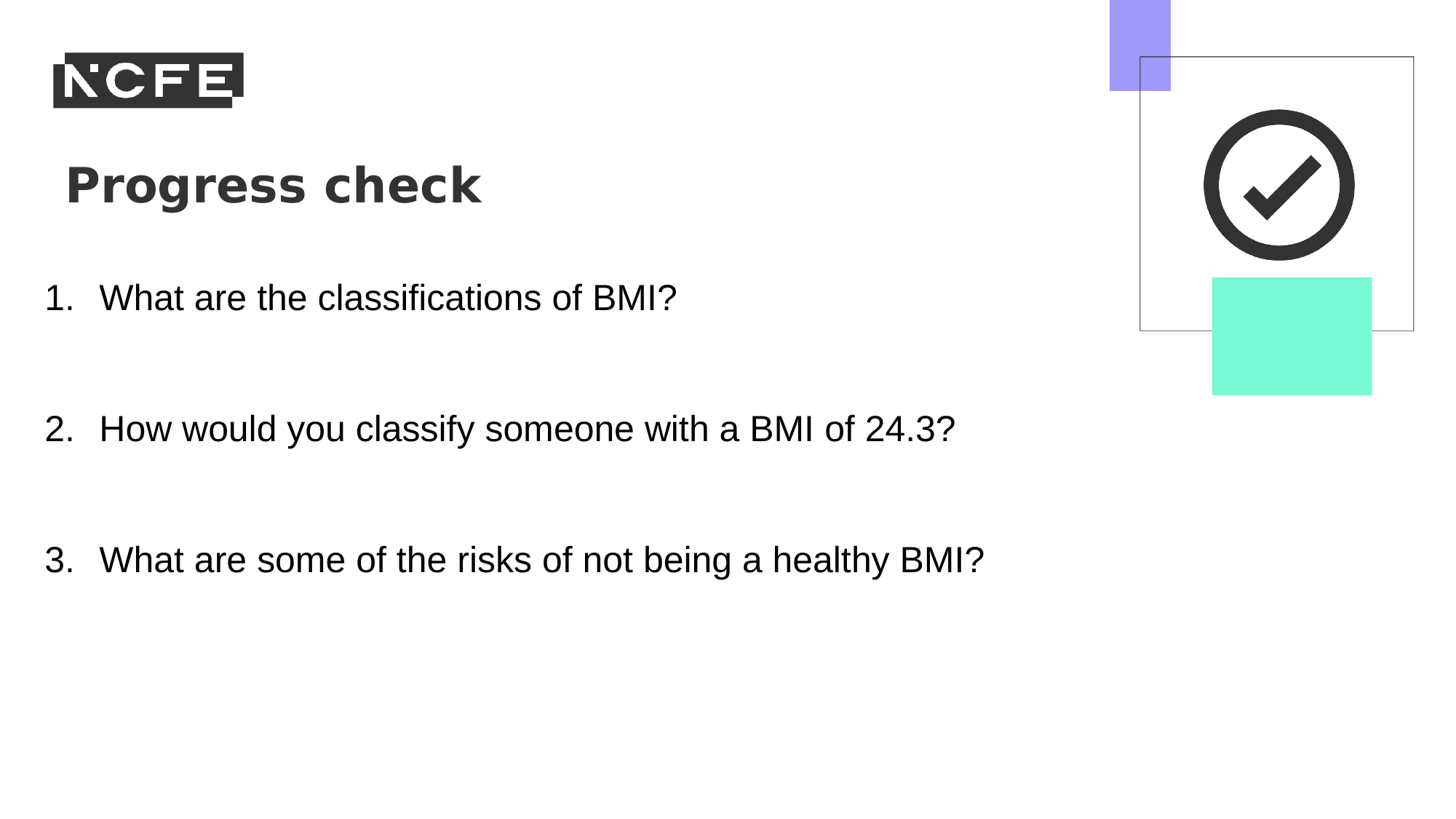

What are the classifications of BMI?

How would you classify someone with a BMI of 24.3?

What are some of the risks of not being a healthy BMI?